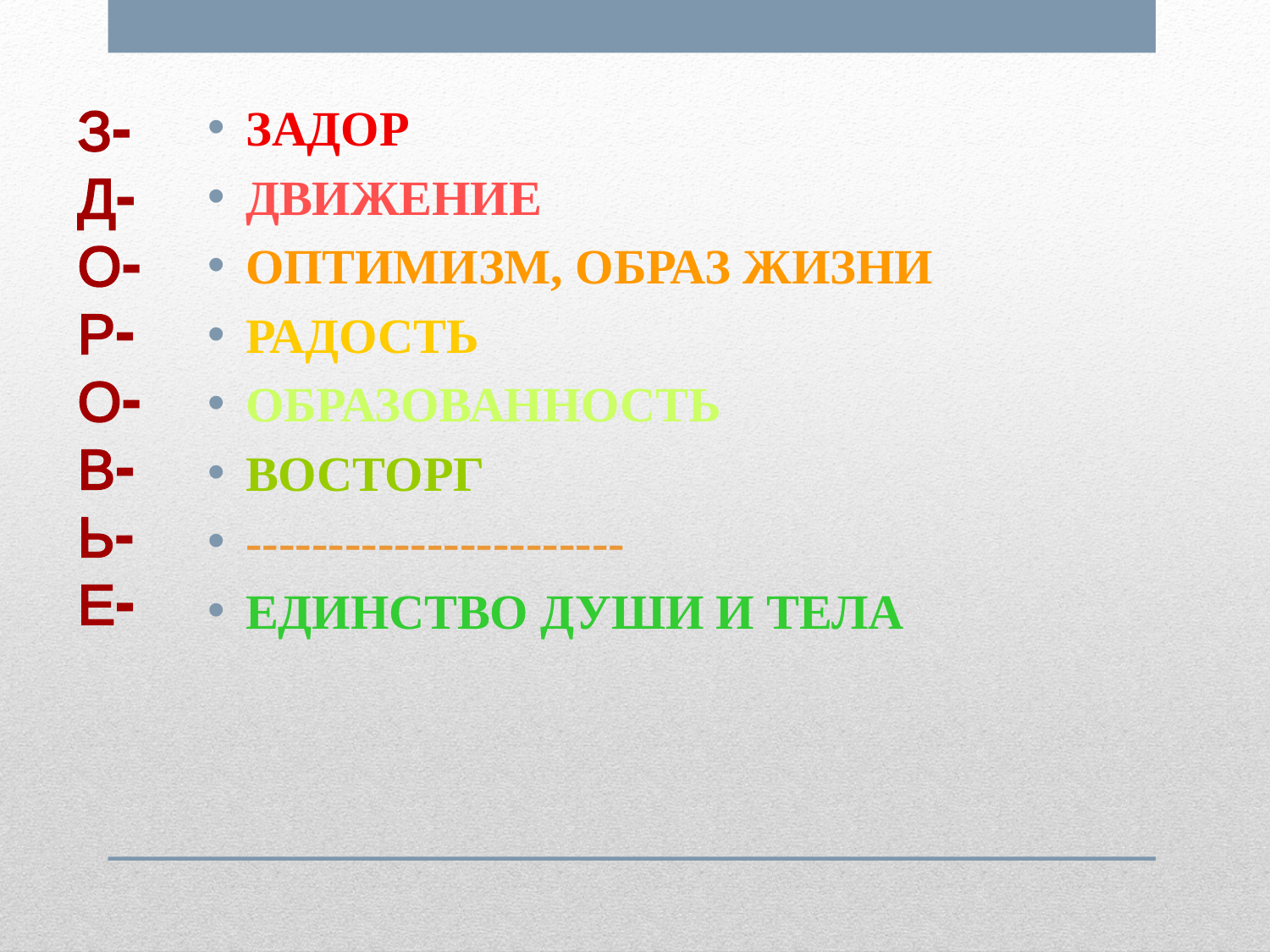

Задор
Движение
Оптимизм, образ жизни
Радость
Образованность
Восторг
-----------------------
Единство души и тела
З-
Д-
О-
Р-
О-
В-
Ь-
Е-